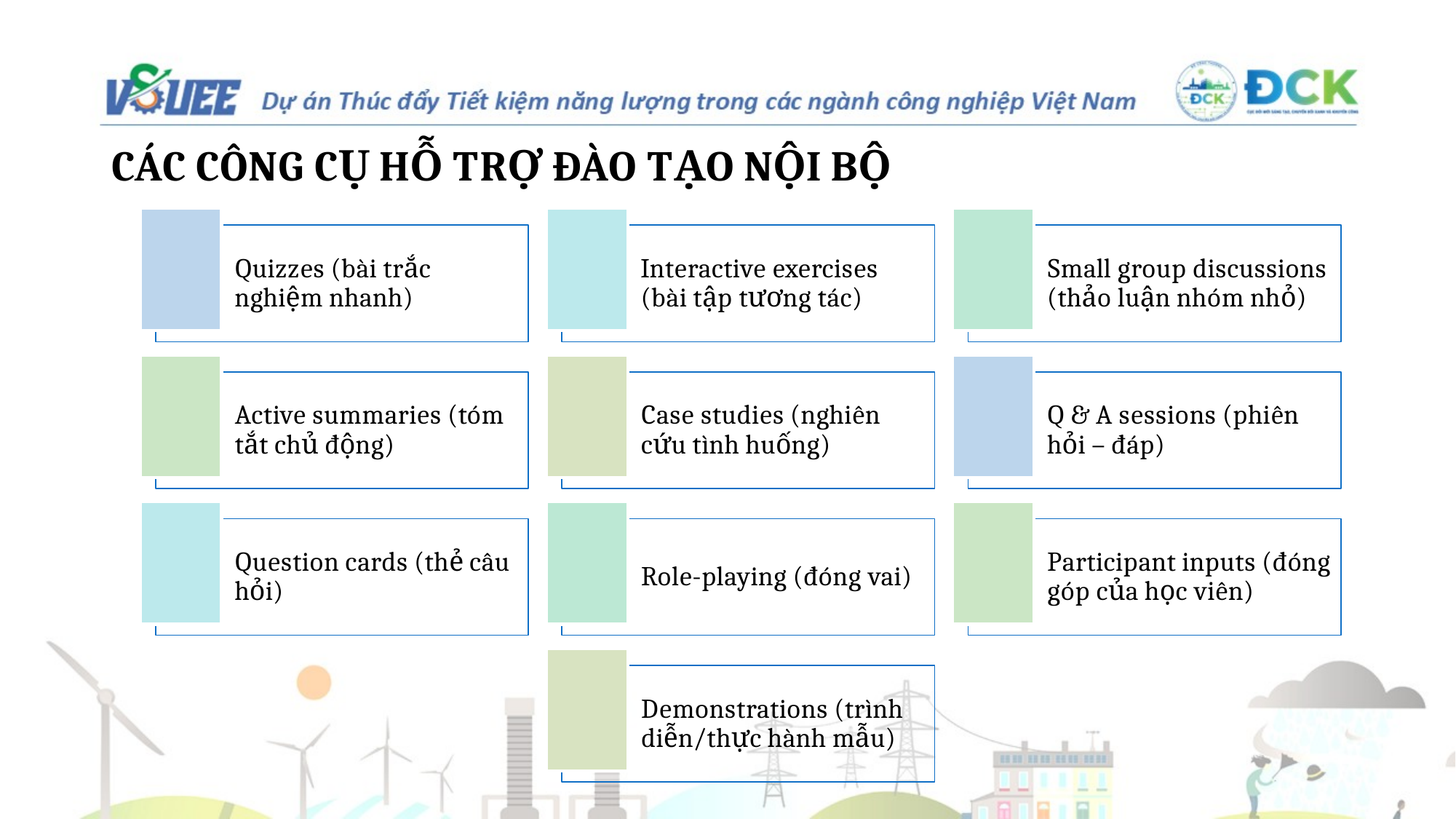

# CÁC CÔNG CỤ HỖ TRỢ ĐÀO TẠO NỘI BỘ
Quizzes (bài trắc nghiệm nhanh)
Interactive exercises (bài tập tương tác)
Small group discussions (thảo luận nhóm nhỏ)
Active summaries (tóm tắt chủ động)
Case studies (nghiên cứu tình huống)
Q & A sessions (phiên hỏi – đáp)
Question cards (thẻ câu hỏi)
Role-playing (đóng vai)
Participant inputs (đóng góp của học viên)
Demonstrations (trình diễn/thực hành mẫu)